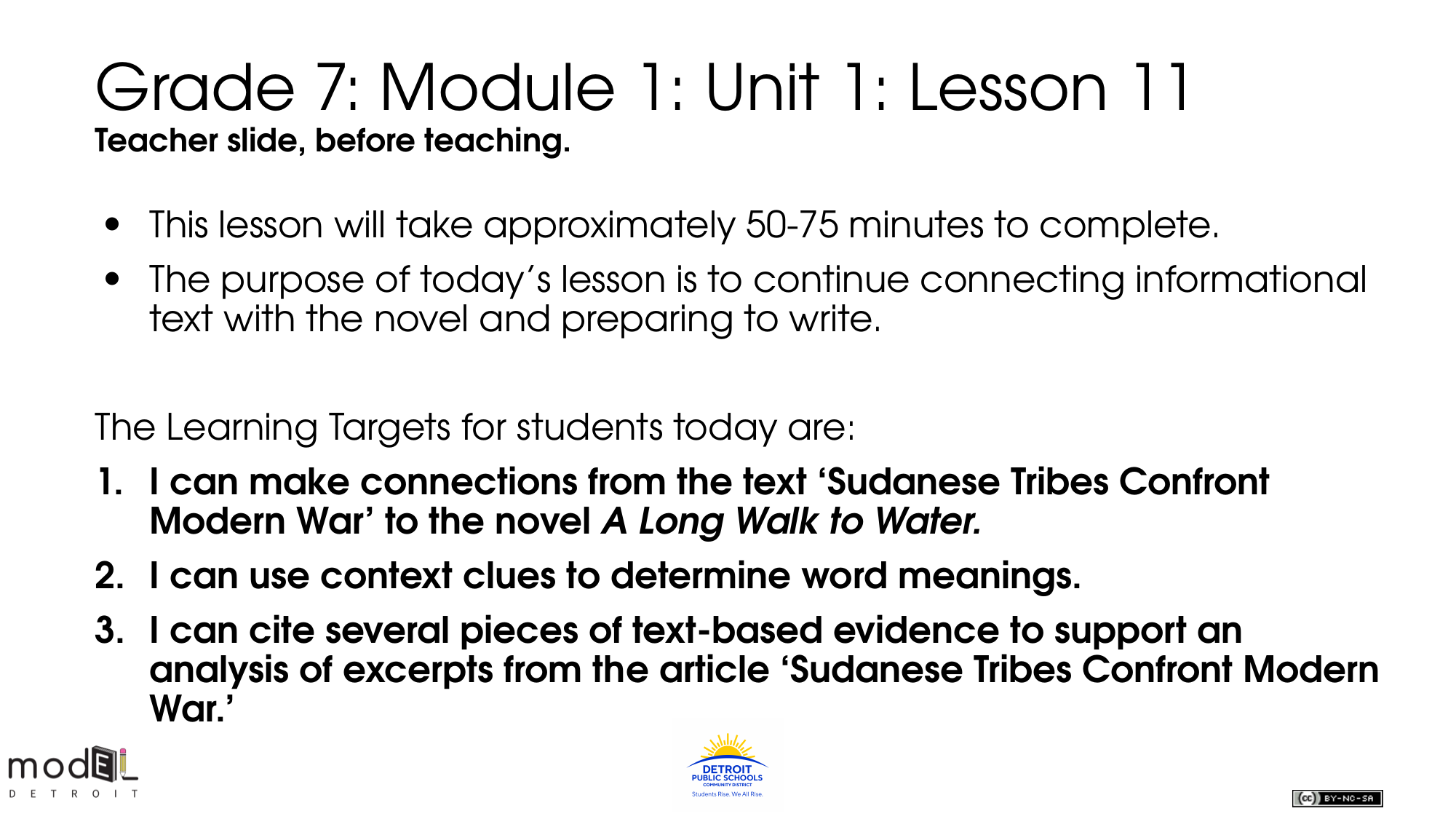

# Grade 7: Module 1: Unit 1: Lesson 11
Teacher slide, before teaching.
This lesson will take approximately 50-75 minutes to complete.
The purpose of today’s lesson is to continue connecting informational text with the novel and preparing to write.

The Learning Targets for students today are:
I can make connections from the text ‘Sudanese Tribes Confront Modern War’ to the novel A Long Walk to Water.
I can use context clues to determine word meanings.
I can cite several pieces of text-based evidence to support an analysis of excerpts from the article ‘Sudanese Tribes Confront Modern War.’